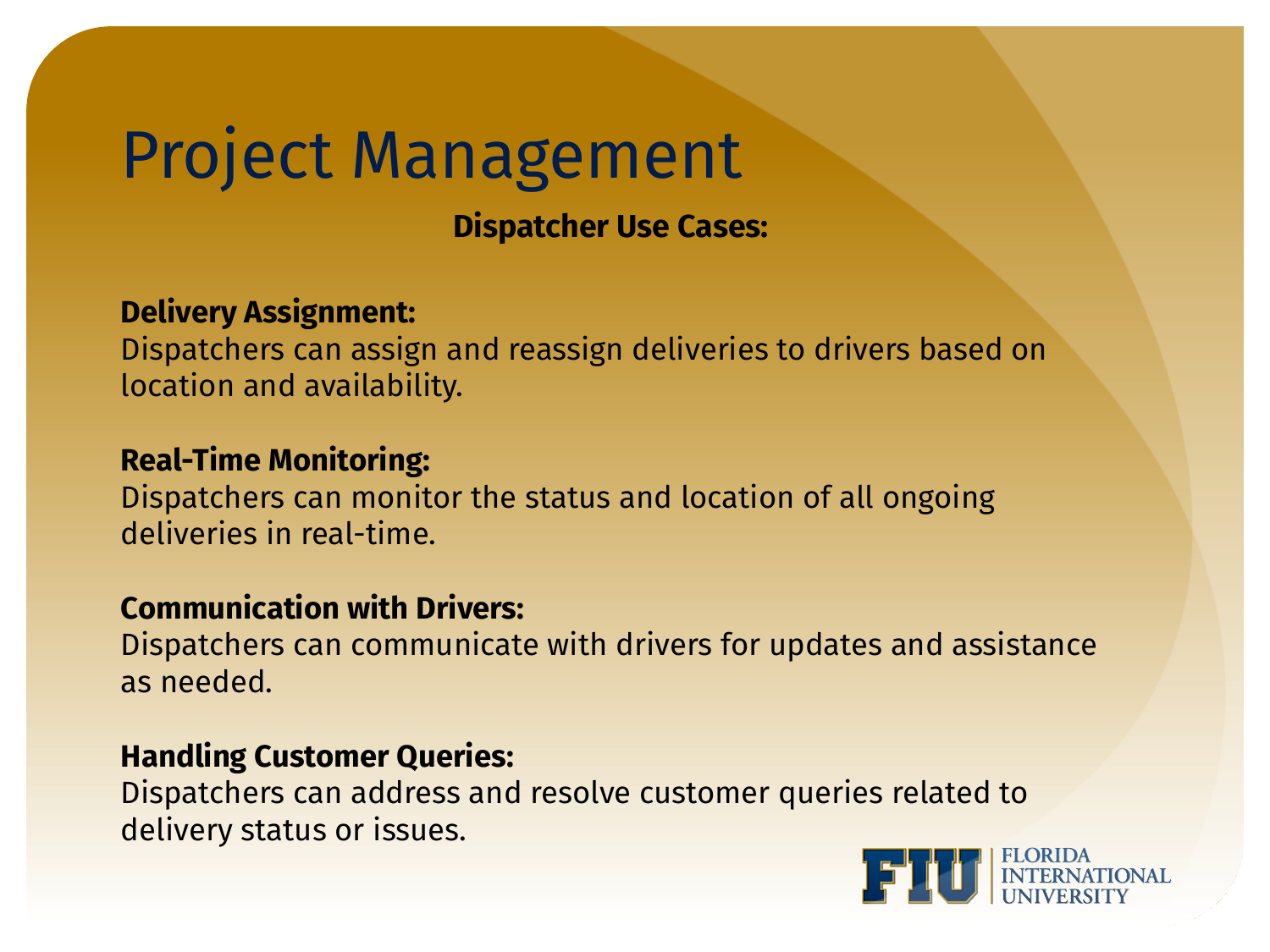

# Project Management

Dispatcher Use Cases:

Delivery Assignment:
Dispatchers can assign and reassign deliveries to drivers based on location and availability.

Real-Time Monitoring:
Dispatchers can monitor the status and location of all ongoing deliveries in real-time.

Communication with Drivers:
Dispatchers can communicate with drivers for updates and assistance as needed.

Handling Customer Queries:
Dispatchers can address and resolve customer queries related to delivery status or issues.